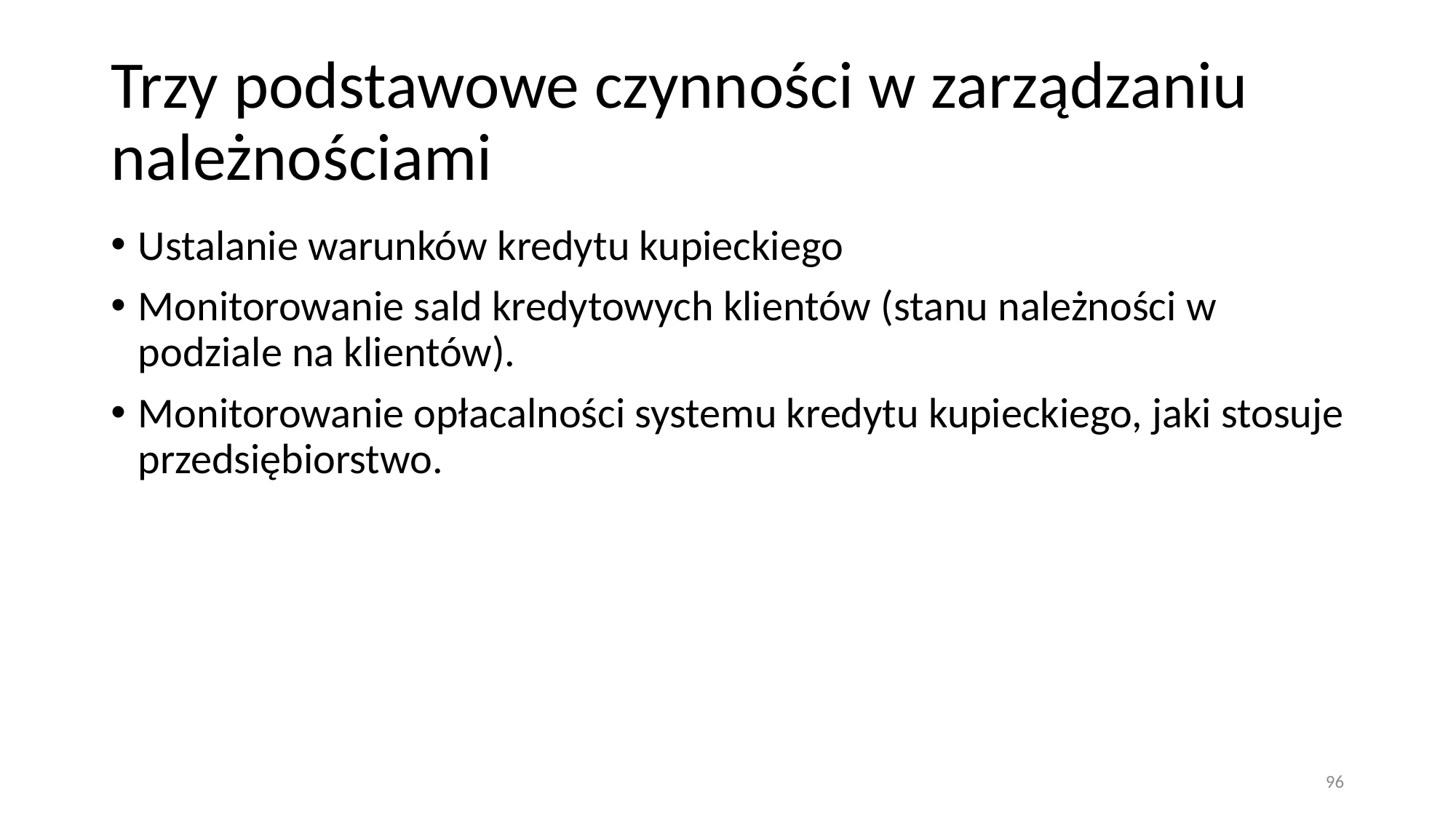

# Trzy podstawowe czynności w zarządzaniu należnościami
Ustalanie warunków kredytu kupieckiego
Monitorowanie sald kredytowych klientów (stanu należności w podziale na klientów).
Monitorowanie opłacalności systemu kredytu kupieckiego, jaki stosuje przedsiębiorstwo.

96